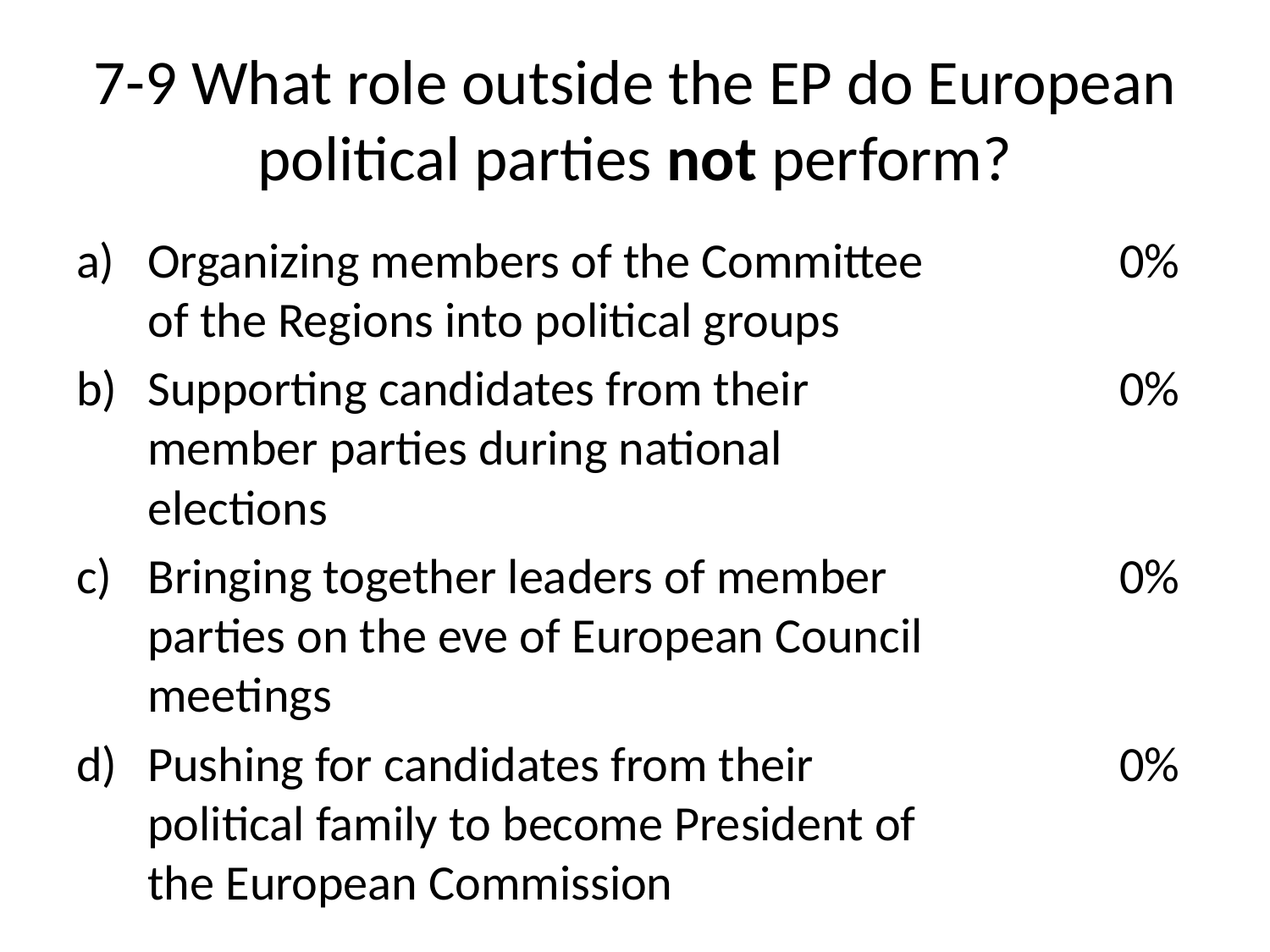

# 7-9 What role outside the EP do European political parties not perform?
Organizing members of the Committee of the Regions into political groups
Supporting candidates from their member parties during national elections
Bringing together leaders of member parties on the eve of European Council meetings
Pushing for candidates from their political family to become President of the European Commission
0%
0%
0%
0%